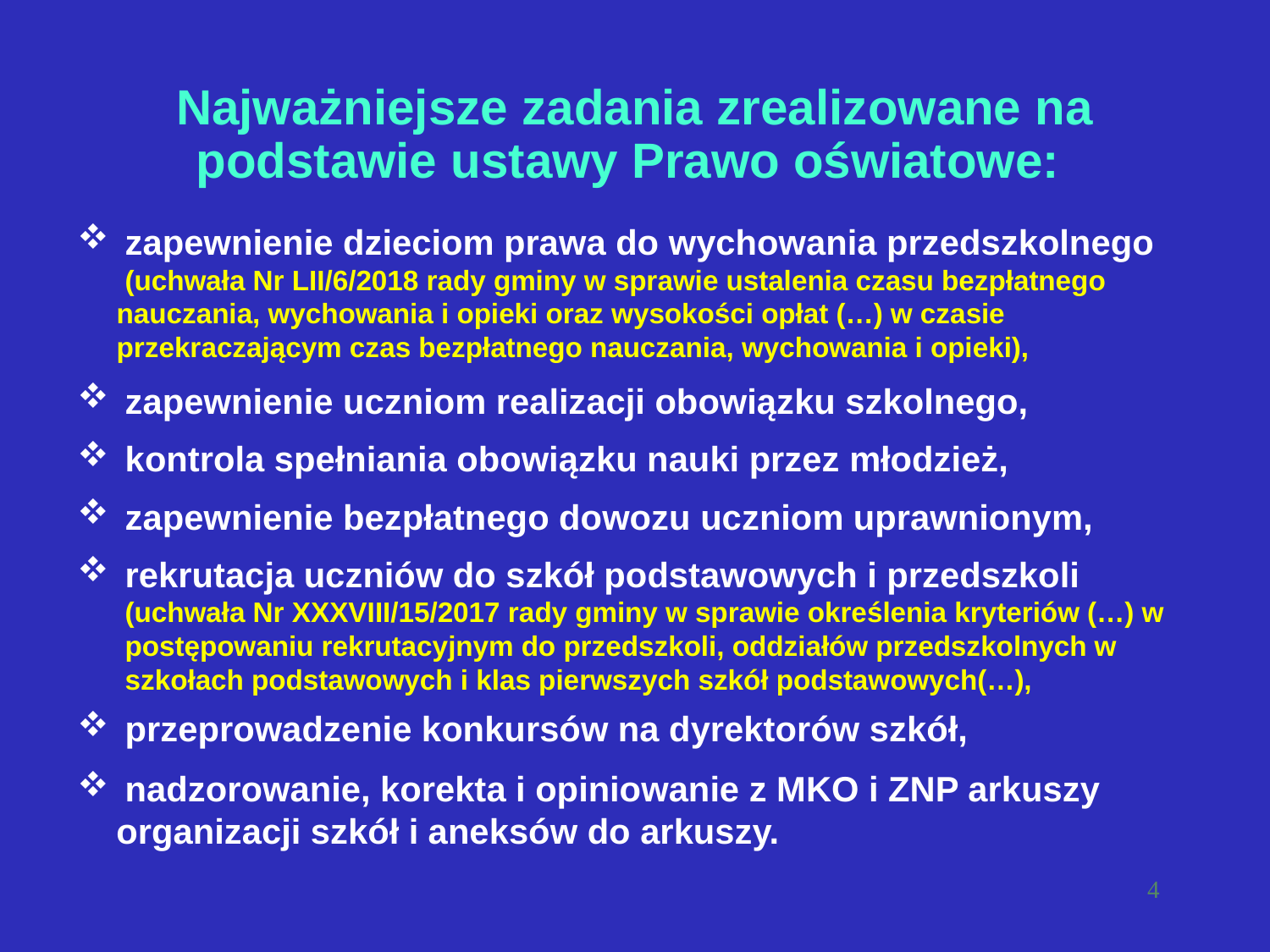

Najważniejsze zadania zrealizowane na podstawie ustawy Prawo oświatowe:

zapewnienie dzieciom prawa do wychowania przedszkolnego (uchwała Nr LII/6/2018 rady gminy w sprawie ustalenia czasu bezpłatnego
     nauczania, wychowania i opieki oraz wysokości opłat (…) w czasie
     przekraczającym czas bezpłatnego nauczania, wychowania i opieki),
zapewnienie uczniom realizacji obowiązku szkolnego,
kontrola spełniania obowiązku nauki przez młodzież,
zapewnienie bezpłatnego dowozu uczniom uprawnionym,
rekrutacja uczniów do szkół podstawowych i przedszkoli (uchwała Nr XXXVIII/15/2017 rady gminy w sprawie określenia kryteriów (…) w postępowaniu rekrutacyjnym do przedszkoli, oddziałów przedszkolnych w szkołach podstawowych i klas pierwszych szkół podstawowych(…),
przeprowadzenie konkursów na dyrektorów szkół,

nadzorowanie, korekta i opiniowanie z MKO i ZNP arkuszy
    organizacji szkół i aneksów do arkuszy.

4